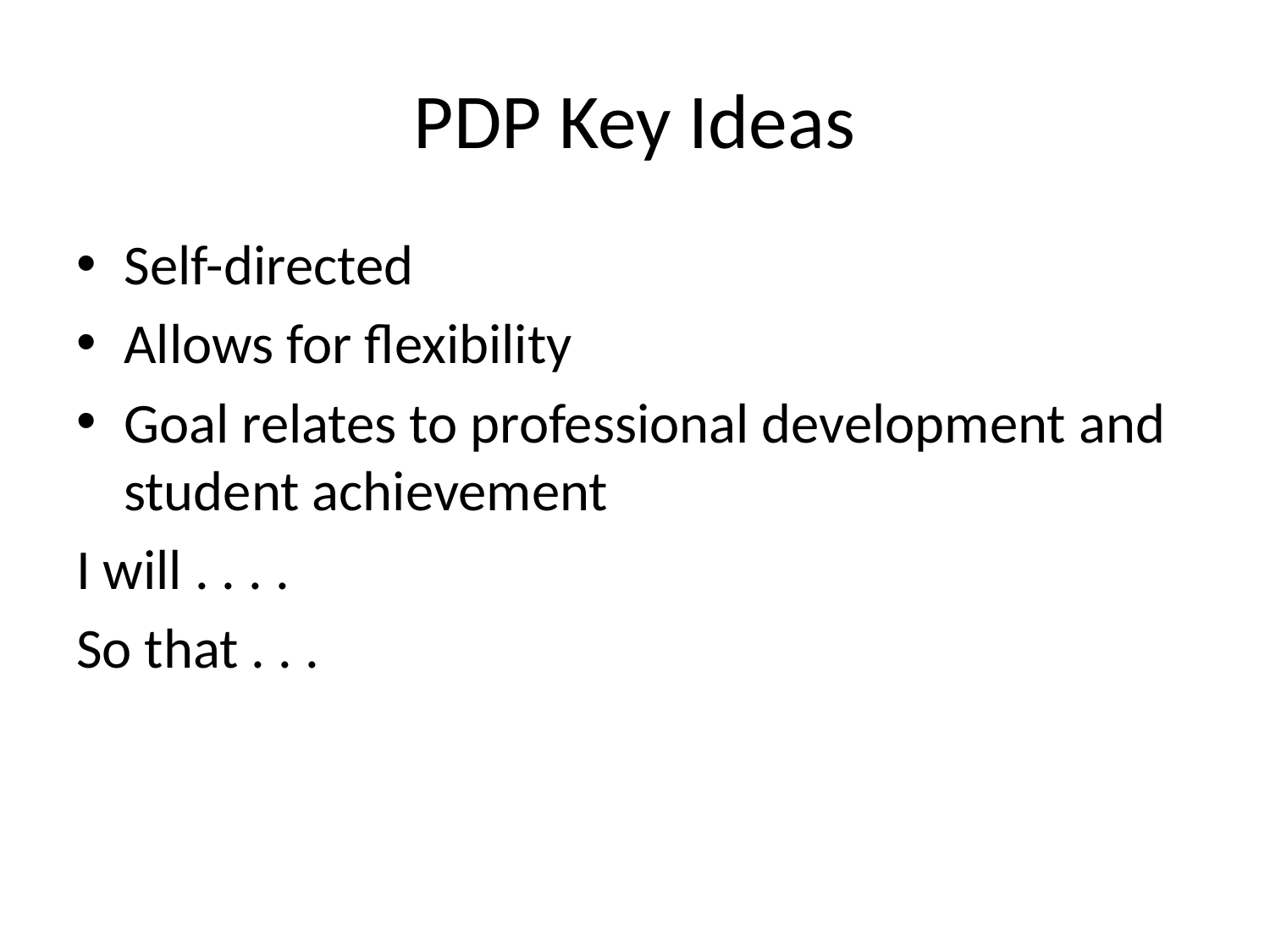

# PDP Key Ideas
Self-directed
Allows for flexibility
Goal relates to professional development and student achievement
I will . . . .
So that . . .